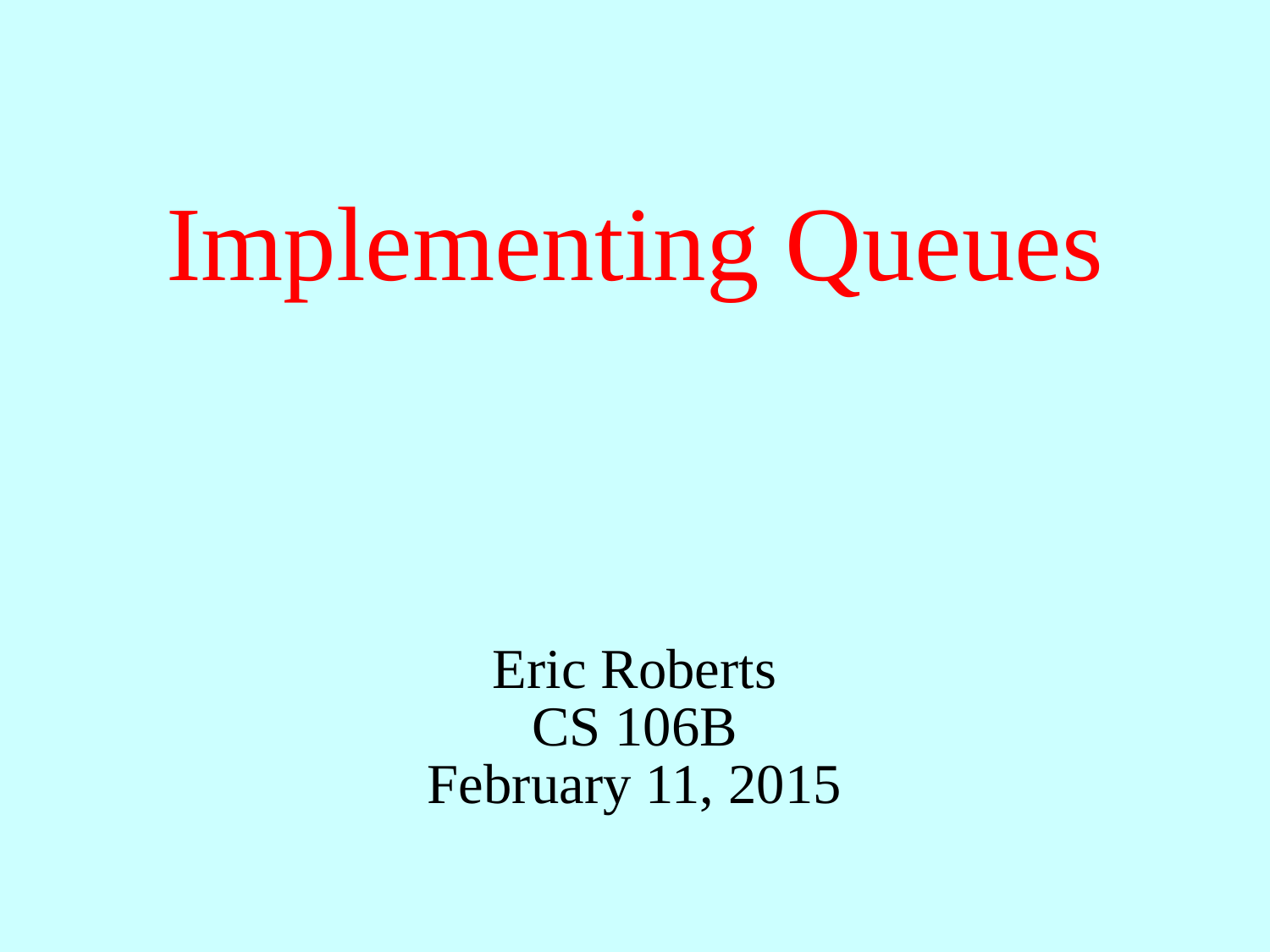

# Implementing Queues
Eric Roberts
CS 106B
February 11, 2015